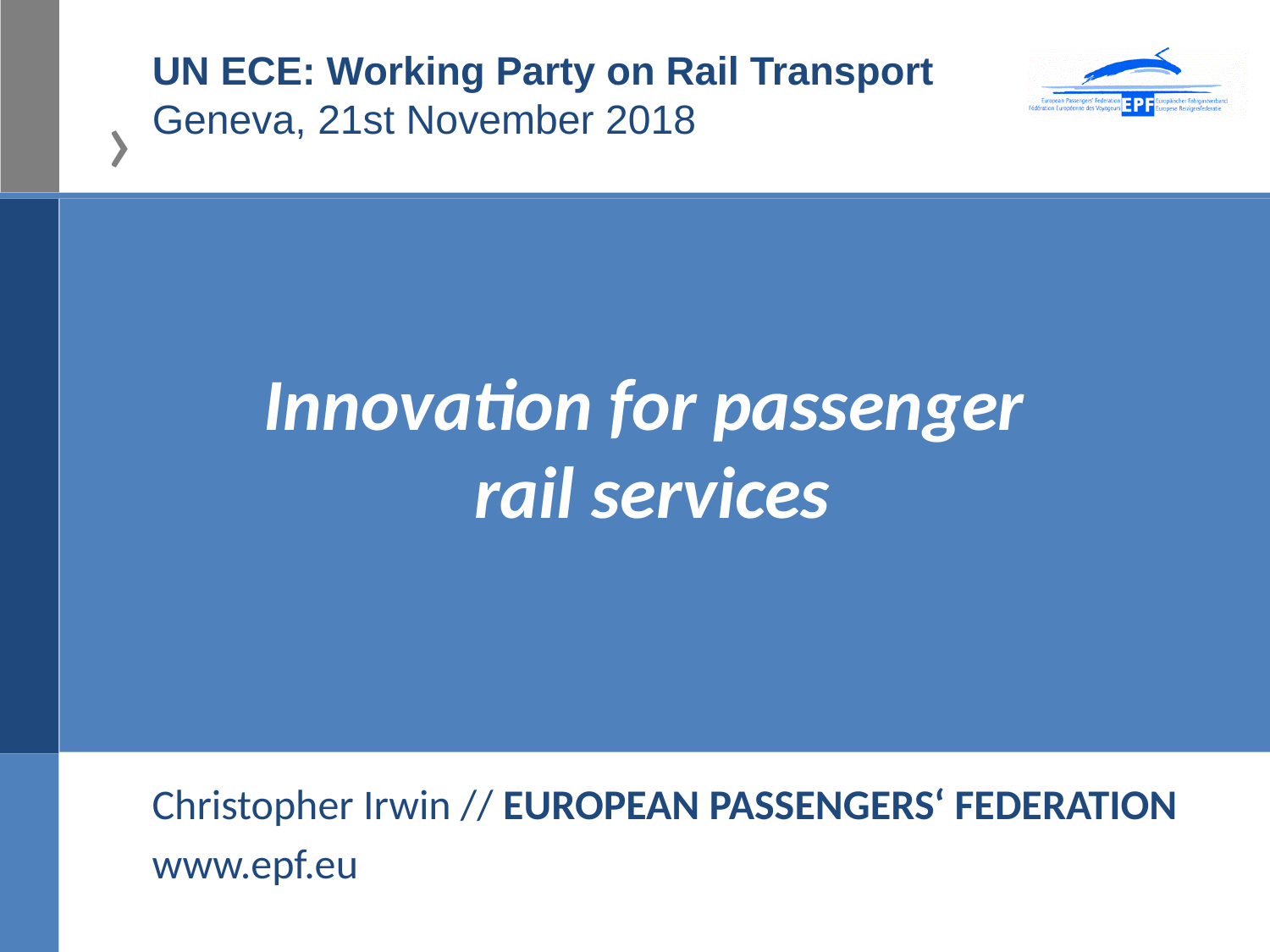

UN ECE: Working Party on Rail Transport
Geneva, 21st November 2018

# Innovation for passenger rail services
01.11.2012, Hamm
Christopher Irwin // EUROPEAN PASSENGERS‘ FEDERATION
www.epf.eu